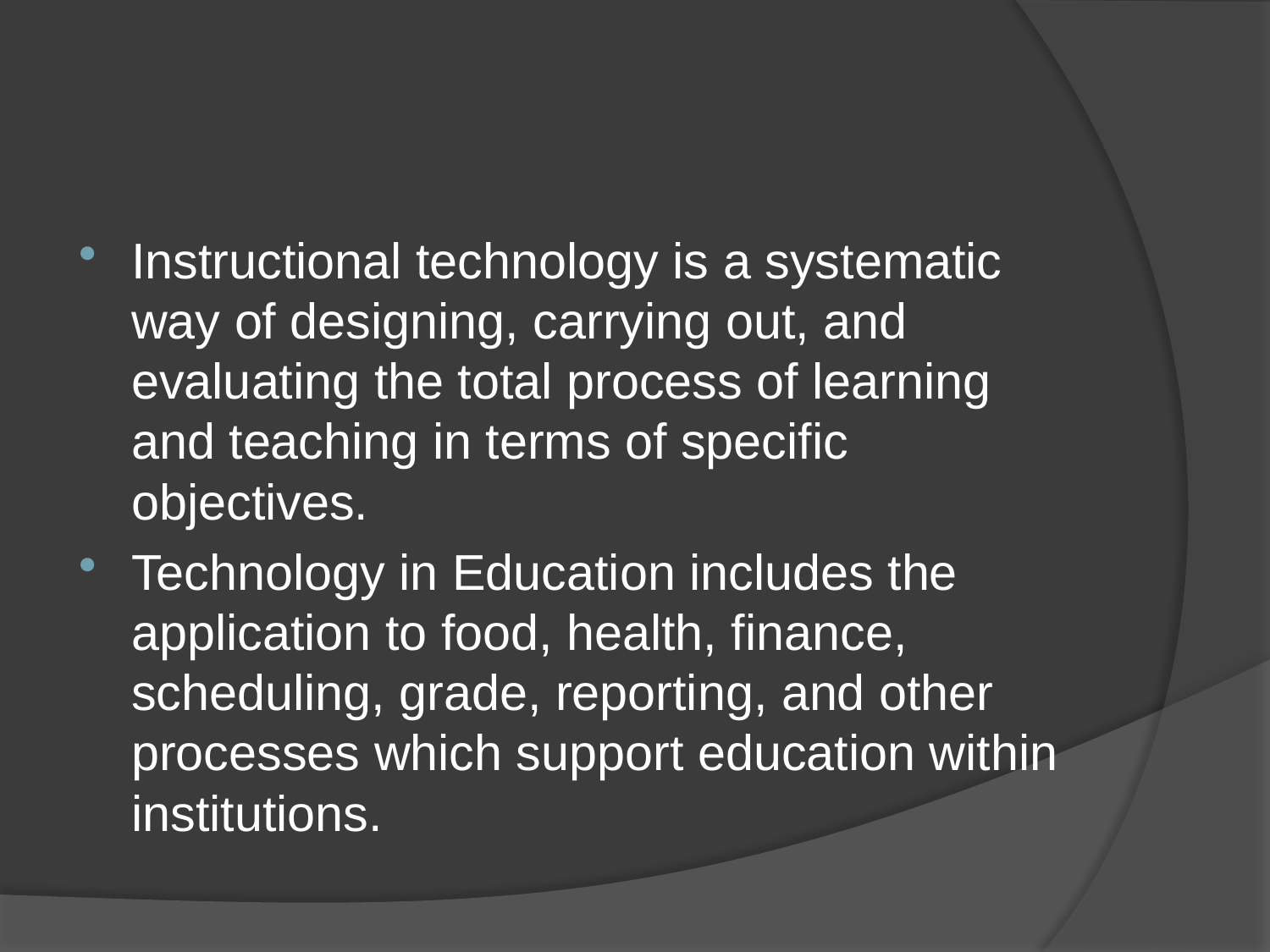

#
Instructional technology is a systematic way of designing, carrying out, and evaluating the total process of learning and teaching in terms of specific objectives.
Technology in Education includes the application to food, health, finance, scheduling, grade, reporting, and other processes which support education within institutions.